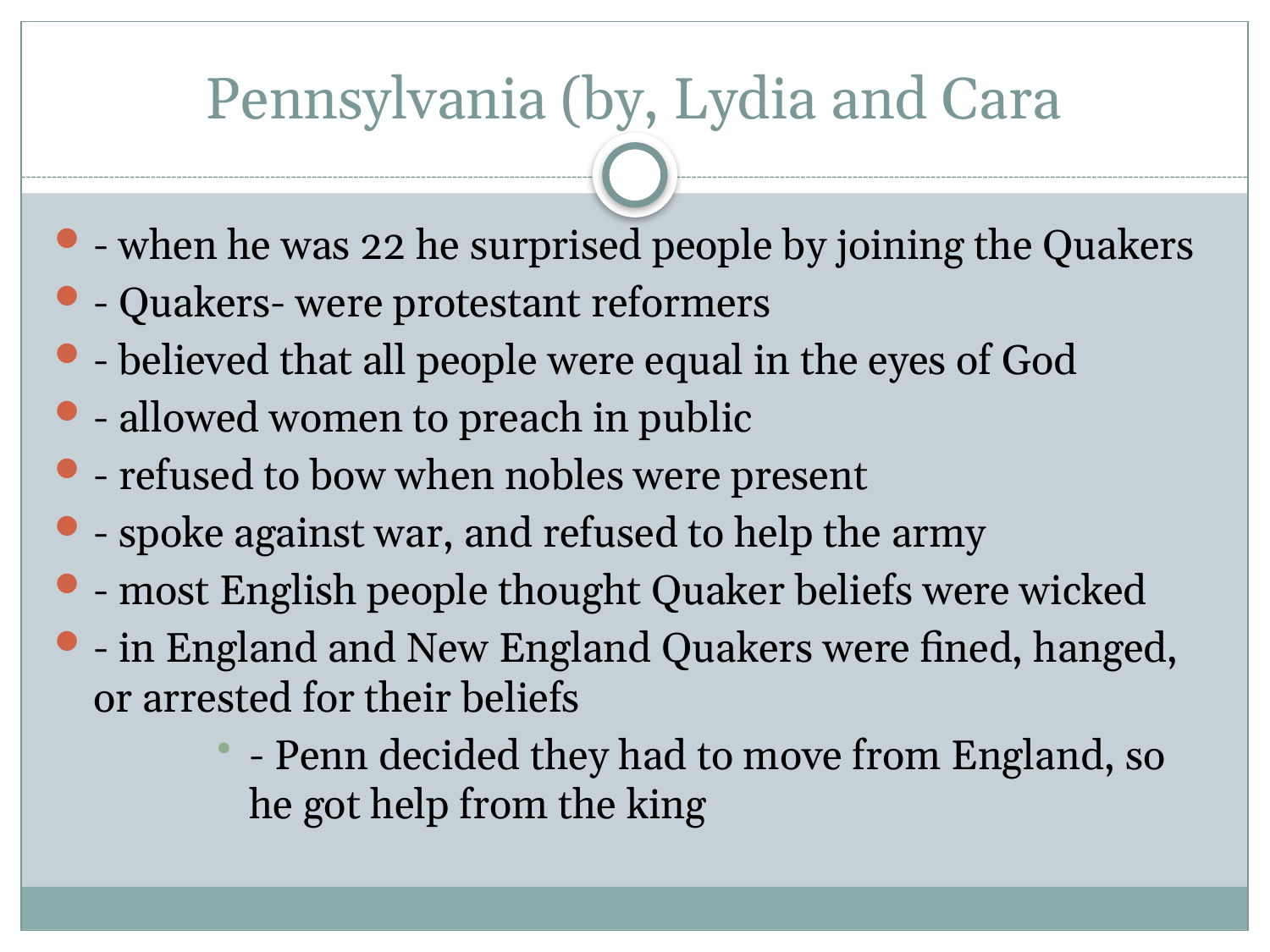

# Pennsylvania (by, Lydia and Cara
- when he was 22 he surprised people by joining the Quakers
- Quakers- were protestant reformers
- believed that all people were equal in the eyes of God
- allowed women to preach in public
- refused to bow when nobles were present
- spoke against war, and refused to help the army
- most English people thought Quaker beliefs were wicked
- in England and New England Quakers were fined, hanged, or arrested for their beliefs
- Penn decided they had to move from England, so he got help from the king